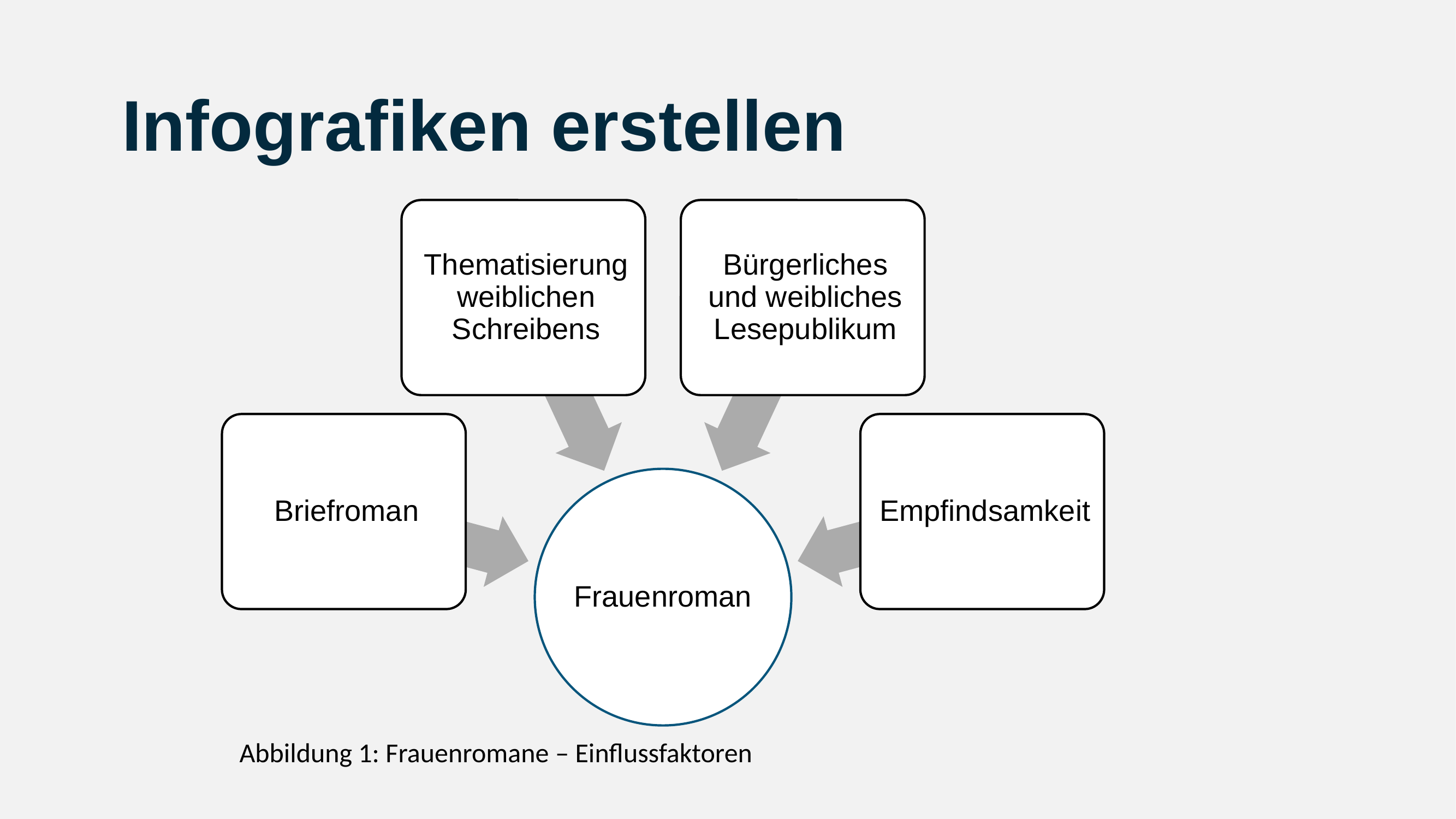

# Infografiken erstellen
Frauenroman
Briefroman
Thematisierung weiblichen Schreibens
Bürgerliches und weibliches Lesepublikum
Empfindsamkeit
Abbildung 1: Frauenromane ‒ Einflussfaktoren